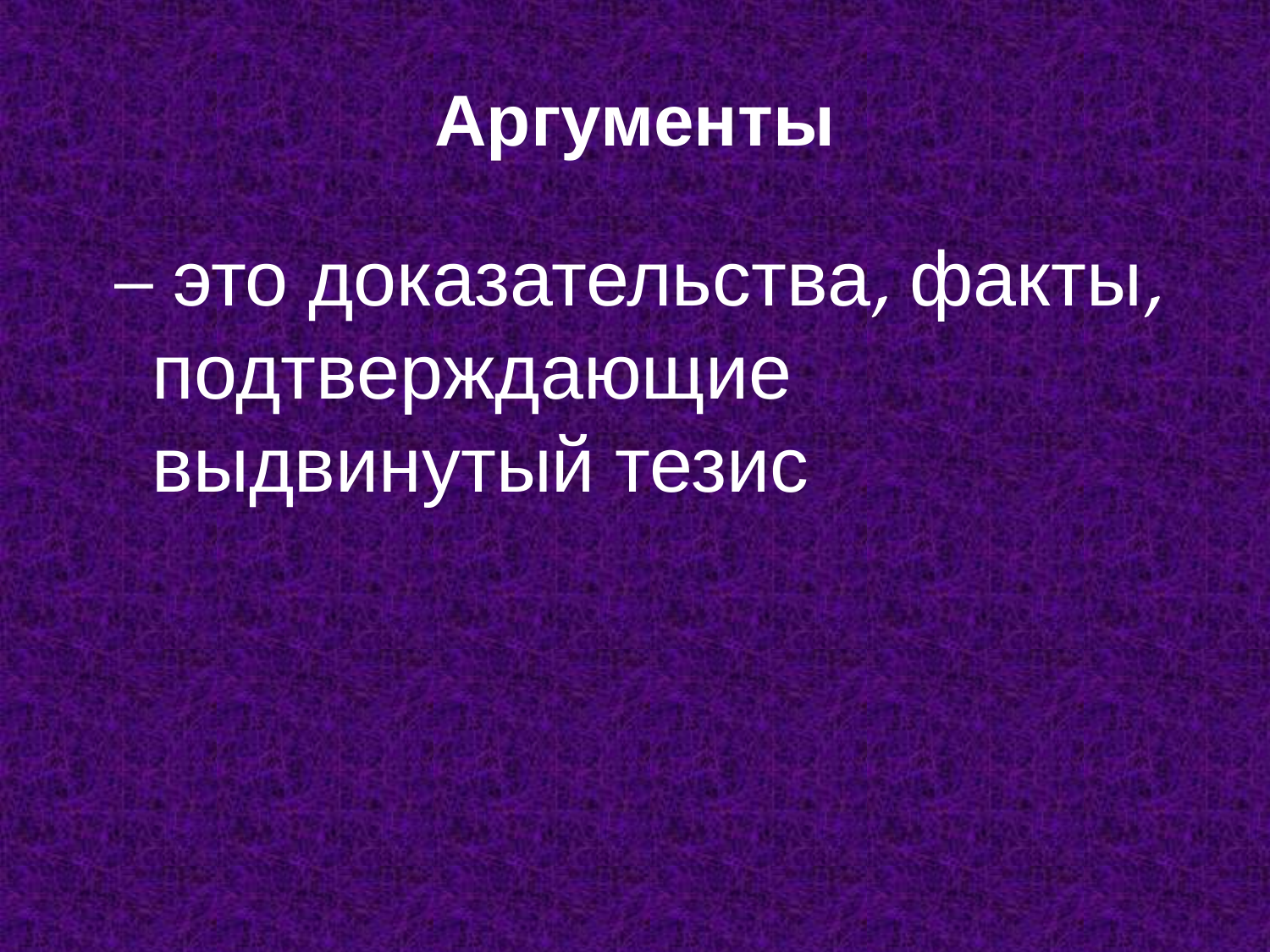

# Аргументы
 – это доказательства, факты, подтверждающие выдвинутый тезис